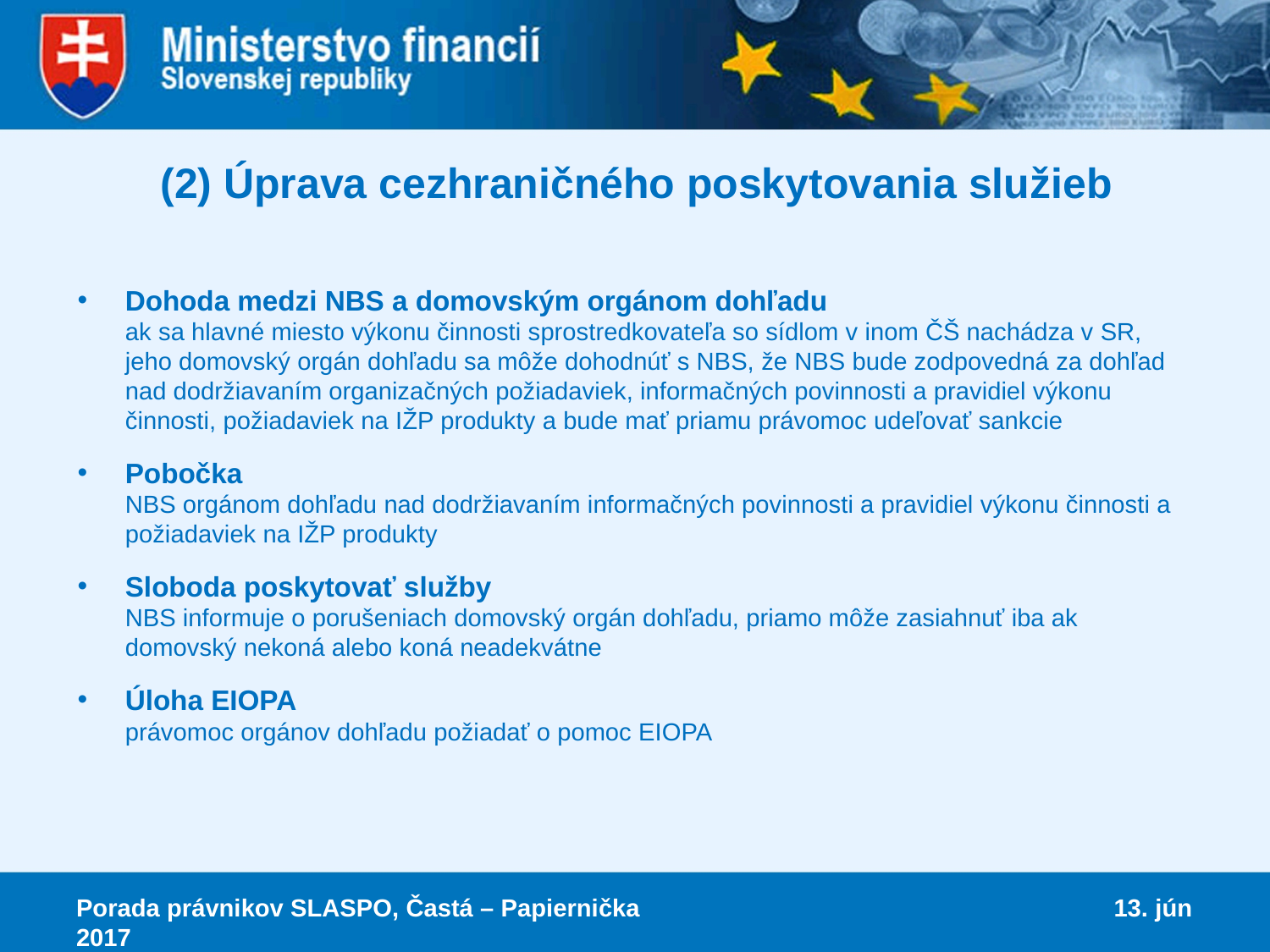

# (2) Úprava cezhraničného poskytovania služieb
Dohoda medzi NBS a domovským orgánom dohľadu
ak sa hlavné miesto výkonu činnosti sprostredkovateľa so sídlom v inom ČŠ nachádza v SR, jeho domovský orgán dohľadu sa môže dohodnúť s NBS, že NBS bude zodpovedná za dohľad nad dodržiavaním organizačných požiadaviek, informačných povinnosti a pravidiel výkonu činnosti, požiadaviek na IŽP produkty a bude mať priamu právomoc udeľovať sankcie
Pobočka
NBS orgánom dohľadu nad dodržiavaním informačných povinnosti a pravidiel výkonu činnosti a požiadaviek na IŽP produkty
Sloboda poskytovať služby
NBS informuje o porušeniach domovský orgán dohľadu, priamo môže zasiahnuť iba ak domovský nekoná alebo koná neadekvátne
Úloha EIOPA
právomoc orgánov dohľadu požiadať o pomoc EIOPA

Porada právnikov SLASPO, Častá – Papiernička                                                                    13. jún 2017